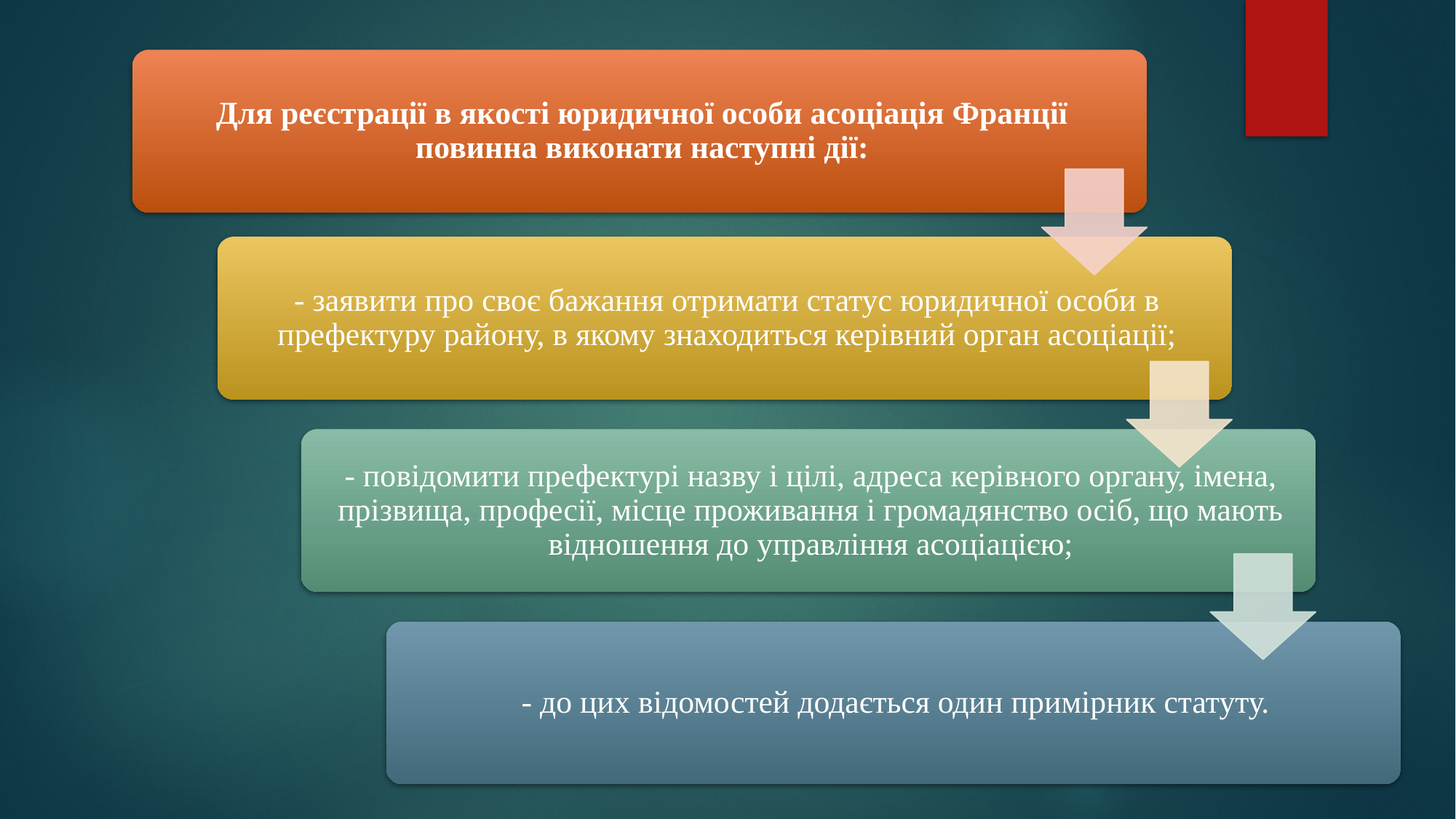

Для реєстрації в якості юридичної особи асоціація Франції повинна виконати наступні дії:
- заявити про своє бажання отримати статус юридичної особи в префектуру району, в якому знаходиться керівний орган асоціації;
- повідомити префектурі назву і цілі, адреса керівного органу, імена, прізвища, професії, місце проживання і громадянство осіб, що мають відношення до управління асоціацією;
- до цих відомостей додається один примірник статуту.